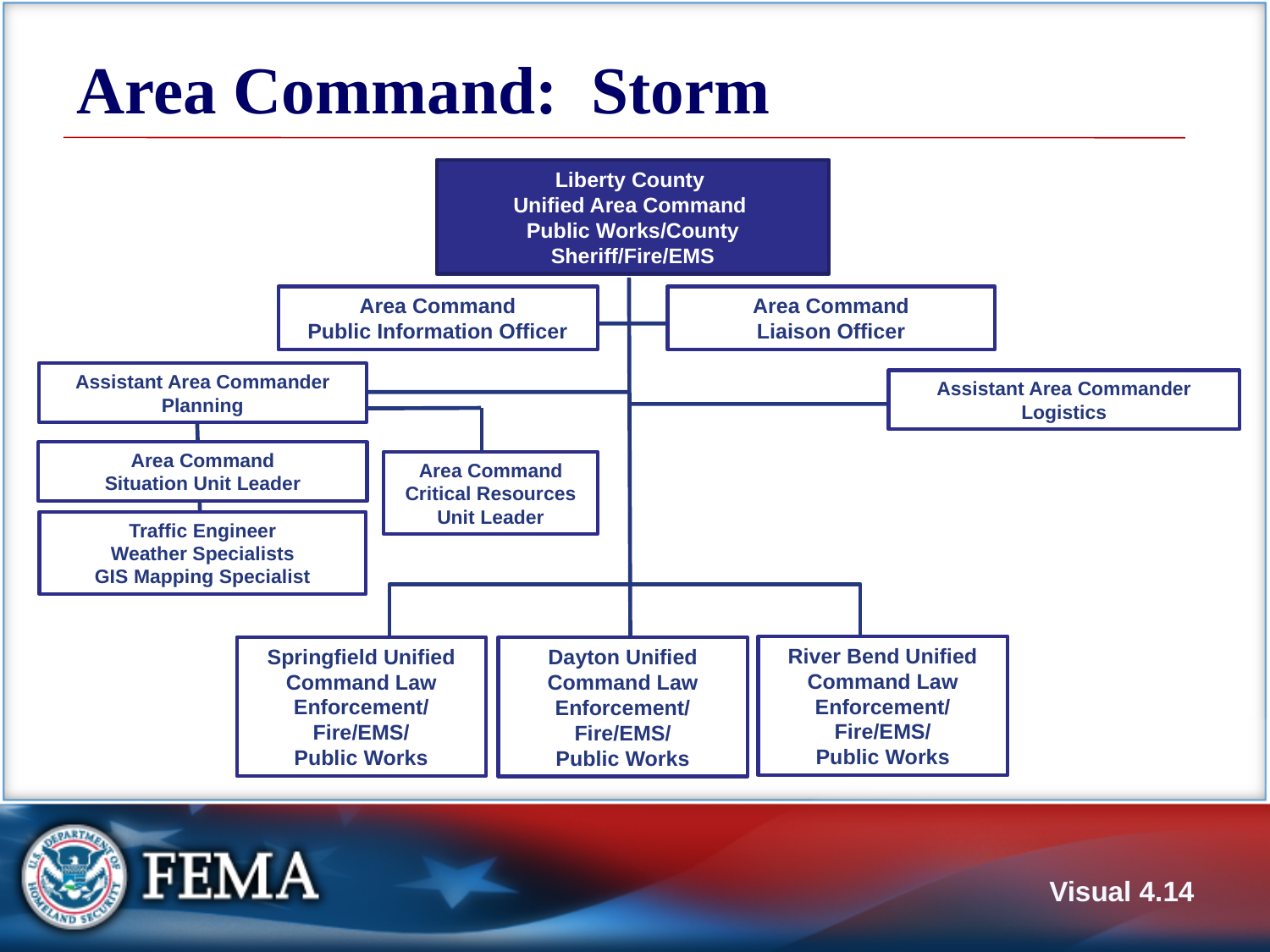

# Area Command:  Storm
Liberty County
Unified Area Command
Public Works/County Sheriff/Fire/EMS

Area Command
Public Information Officer
Area Command
Liaison Officer

Assistant Area Commander
Planning
Assistant Area Commander
Logistics

Area Command
Situation Unit Leader
Traffic Engineer
Weather Specialists
GIS Mapping Specialist

River Bend Unified Command Law Enforcement/
Fire/EMS/
Public Works
Springfield Unified Command Law Enforcement/
Fire/EMS/
Public Works
Dayton Unified Command Law Enforcement/
Fire/EMS/
Public Works
Area Command
Critical Resources Unit Leader
Visual 4.14